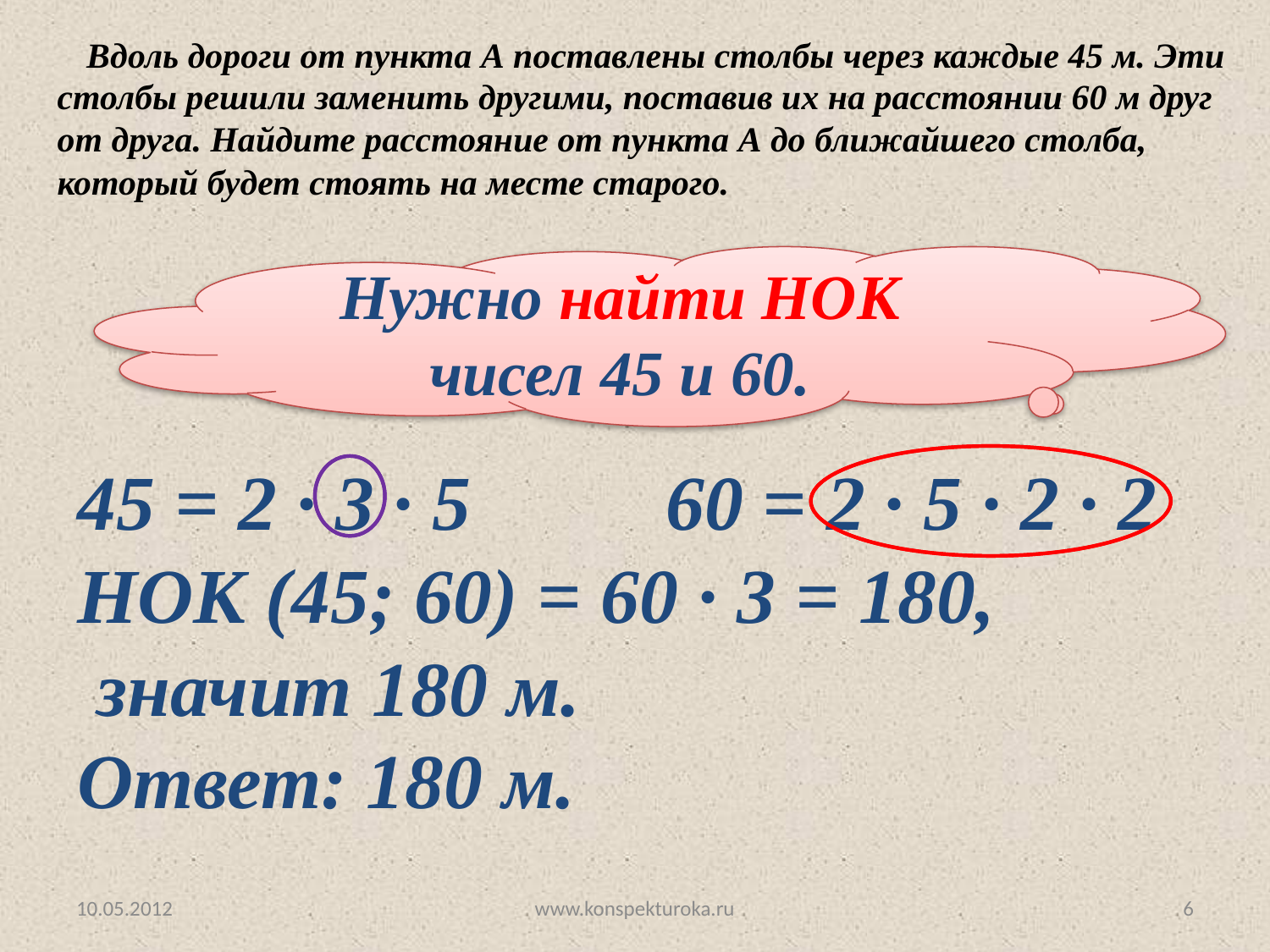

Вдоль дороги от пункта А поставлены столбы через каждые 45 м. Эти столбы решили заменить другими, поставив их на расстоянии 60 м друг от друга. Найдите расстояние от пункта А до ближайшего столба, который будет стоять на месте старого.
Нужно найти НОК чисел 45 и 60.
45 = 2 ∙ 3 ∙ 5          60 = 2 ∙ 5 ∙ 2 ∙ 2
НОК (45; 60) = 60 ∙ 3 = 180,
 значит 180 м.
Ответ: 180 м.

10.05.2012
www.konspekturoka.ru
6